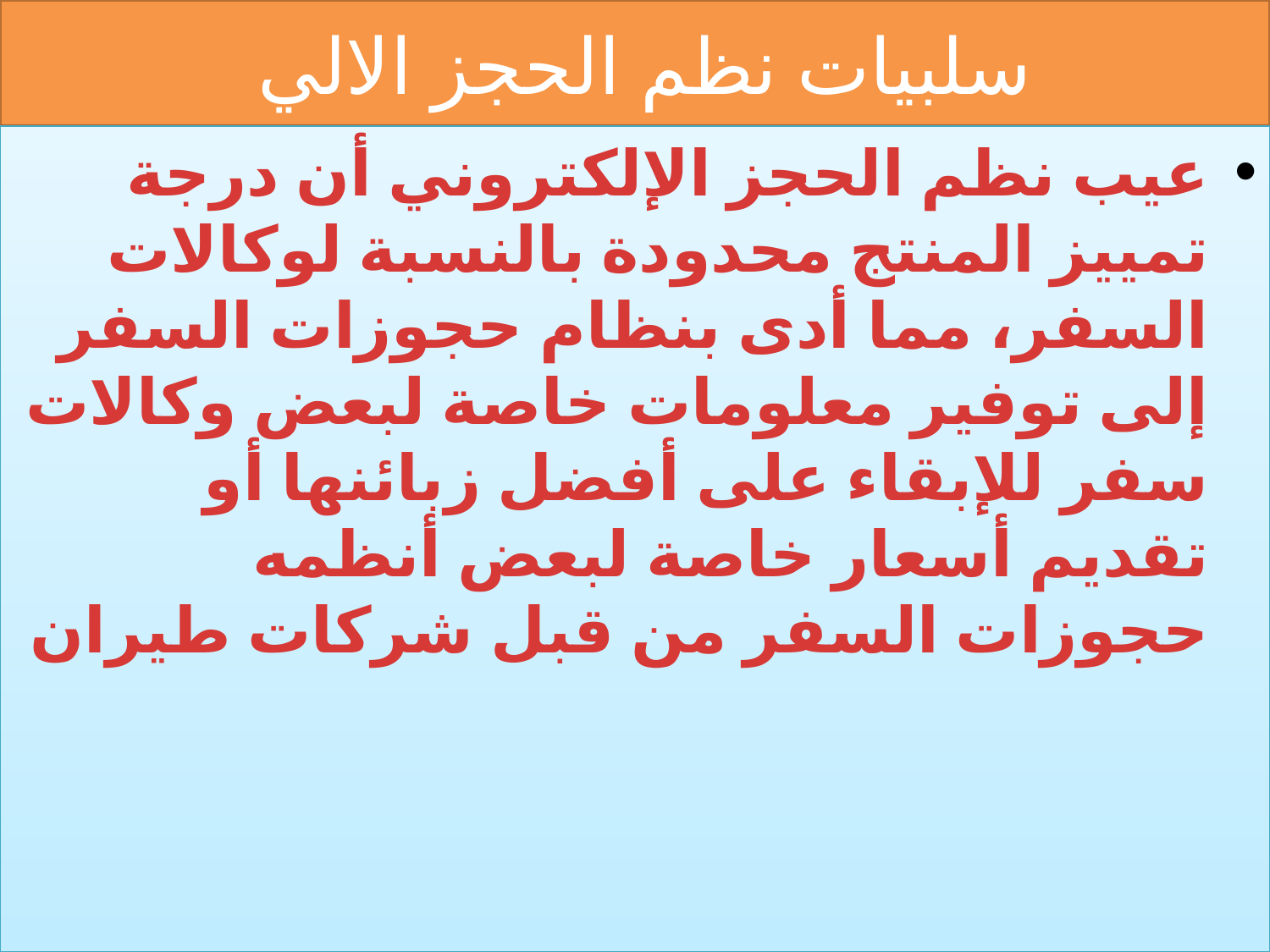

# سلبيات نظم الحجز الالي
عيب نظم الحجز الإلكتروني أن درجة تمييز المنتج محدودة بالنسبة لوكالات السفر، مما أدى بنظام حجوزات السفر إلى توفير معلومات خاصة لبعض وكالات سفر للإبقاء على أفضل زبائنها أو تقديم أسعار خاصة لبعض أنظمه حجوزات السفر من قبل شركات طيران